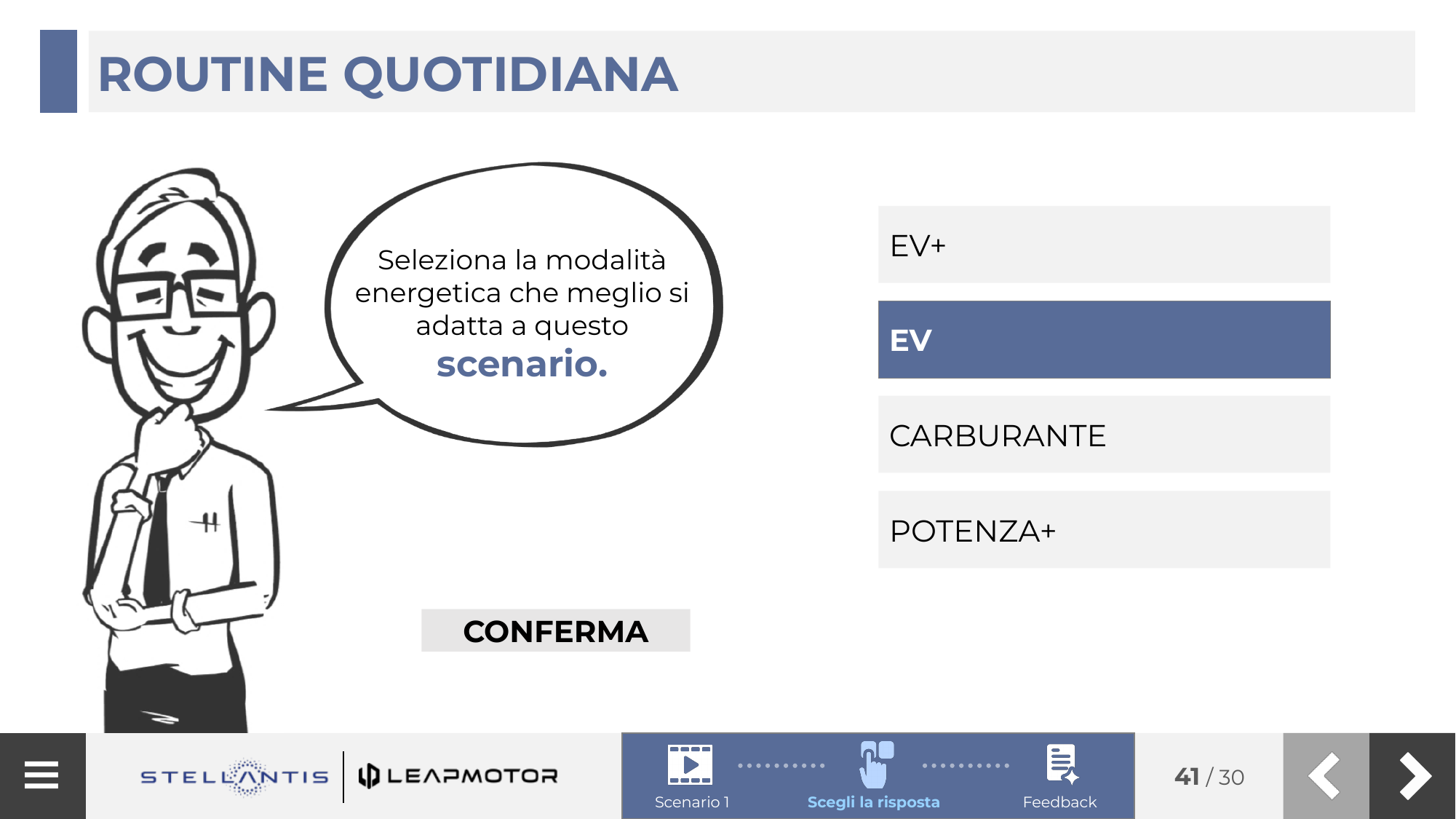

# Routine quotidiana
EV+
EV
CARBURANTE
POTENZA+
CONFERMA
Scenario 1